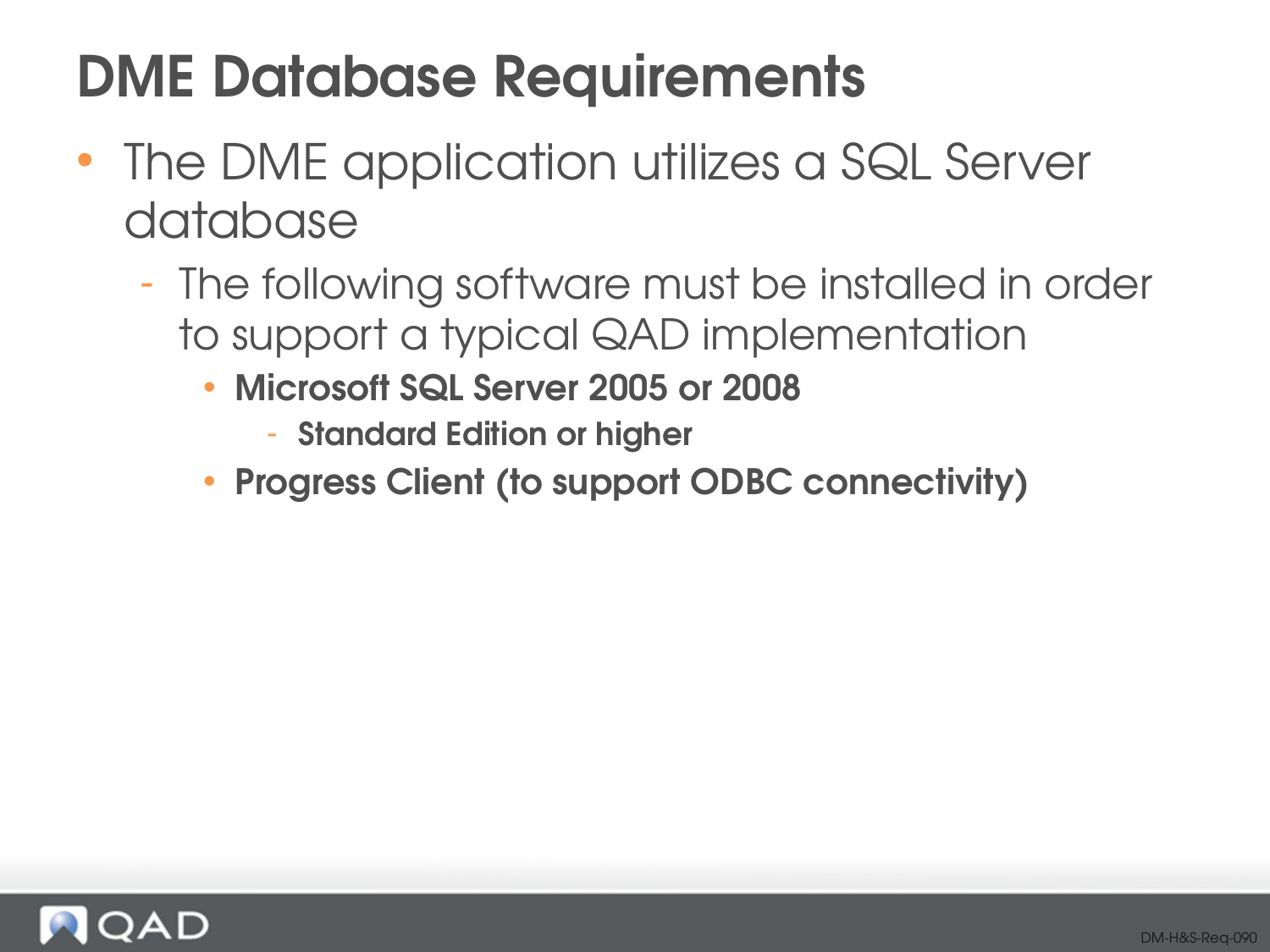

# DME Database Requirements
The DME application utilizes a SQL Server database
The following software must be installed in order to support a typical QAD implementation
Microsoft SQL Server 2005 or 2008
Standard Edition or higher
Progress Client (to support ODBC connectivity)

DM-H&S-Req-090